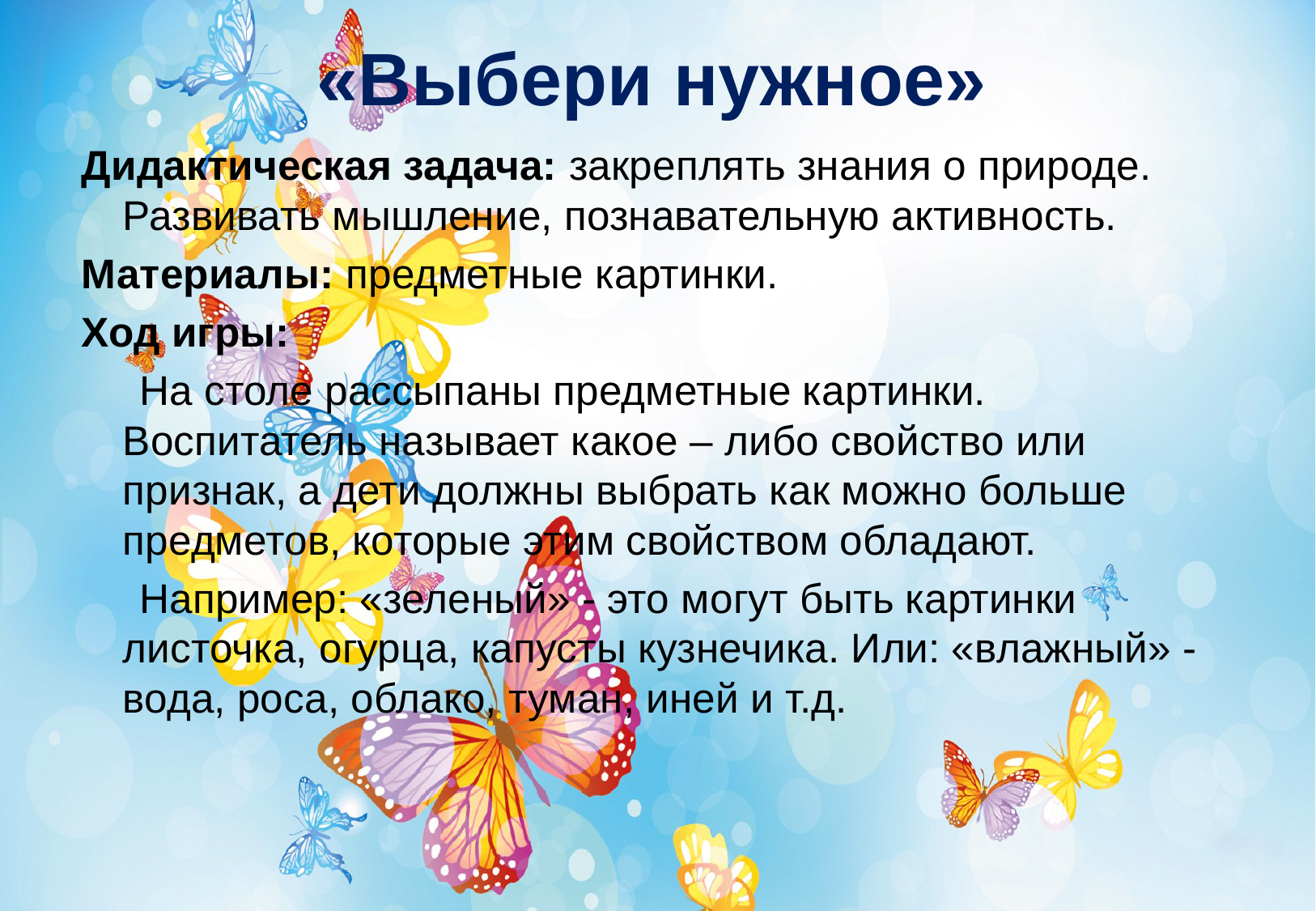

# «Выбери нужное»
Дидактическая задача: закреплять знания о природе. Развивать мышление, познавательную активность.
Материалы: предметные картинки.
Ход игры:
     На столе рассыпаны предметные картинки. Воспитатель называет какое – либо свойство или признак, а дети должны выбрать как можно больше предметов, которые этим свойством обладают.
     Например: «зеленый» - это могут быть картинки листочка, огурца, капусты кузнечика. Или: «влажный» - вода, роса, облако, туман, иней и т.д.